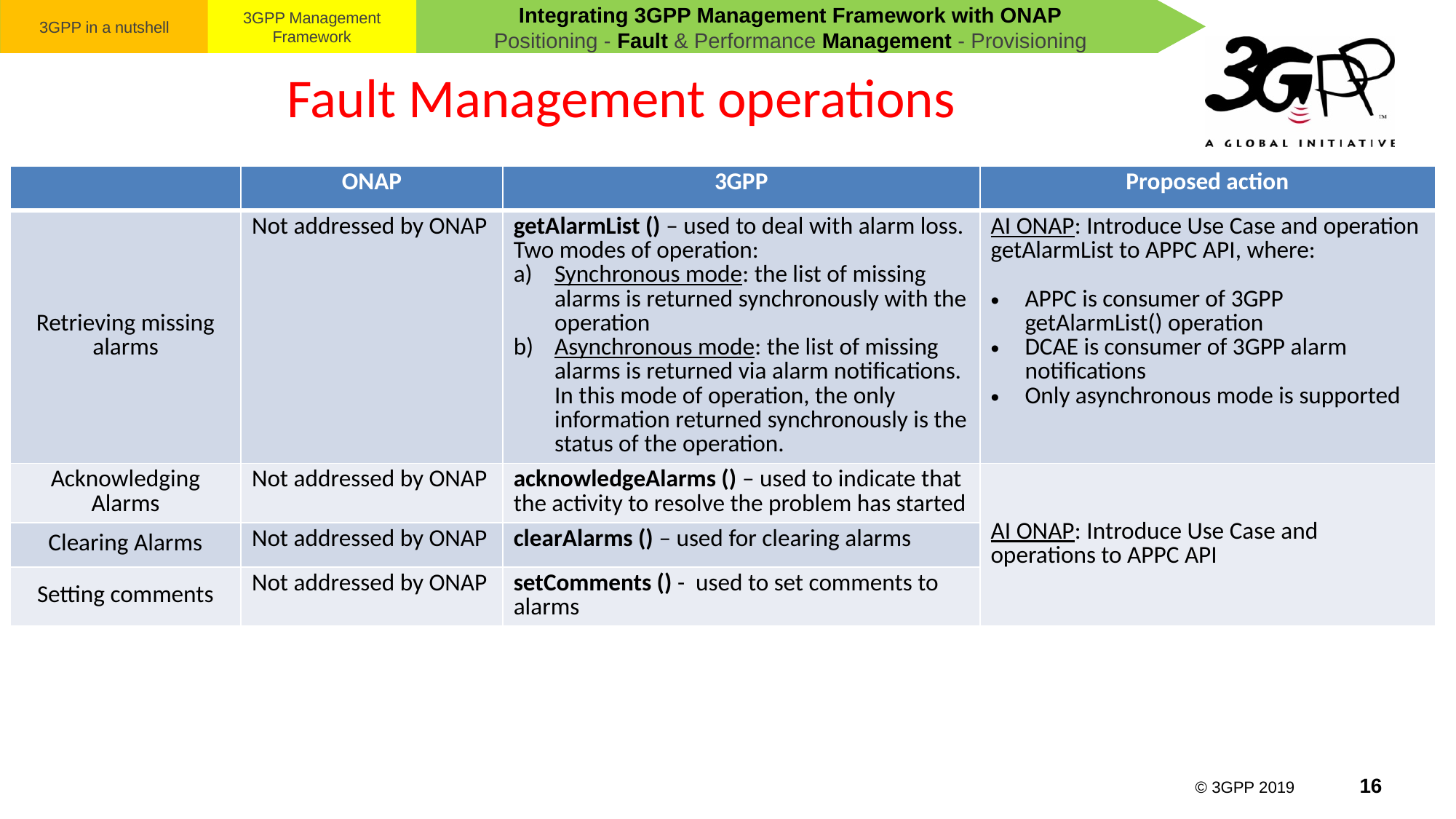

3GPP in a nutshell
3GPP Management Framework
Integrating 3GPP Management Framework with ONAP
Positioning - Fault & Performance Management - Provisioning
# Fault Management operations
|  | ONAP | 3GPP | Proposed action |
| --- | --- | --- | --- |
| Retrieving missing alarms | Not addressed by ONAP | getAlarmList () – used to deal with alarm loss. Two modes of operation: Synchronous mode: the list of missing alarms is returned synchronously with the operation Asynchronous mode: the list of missing alarms is returned via alarm notifications. In this mode of operation, the only information returned synchronously is the status of the operation. | AI ONAP: Introduce Use Case and operation getAlarmList to APPC API, where: APPC is consumer of 3GPP getAlarmList() operation DCAE is consumer of 3GPP alarm notifications Only asynchronous mode is supported |
| Acknowledging Alarms | Not addressed by ONAP | acknowledgeAlarms () – used to indicate that the activity to resolve the problem has started | AI ONAP: Introduce Use Case and operations to APPC API |
| Clearing Alarms | Not addressed by ONAP | clearAlarms () – used for clearing alarms |  |
| Setting comments | Not addressed by ONAP | setComments () - used to set comments to alarms |  |